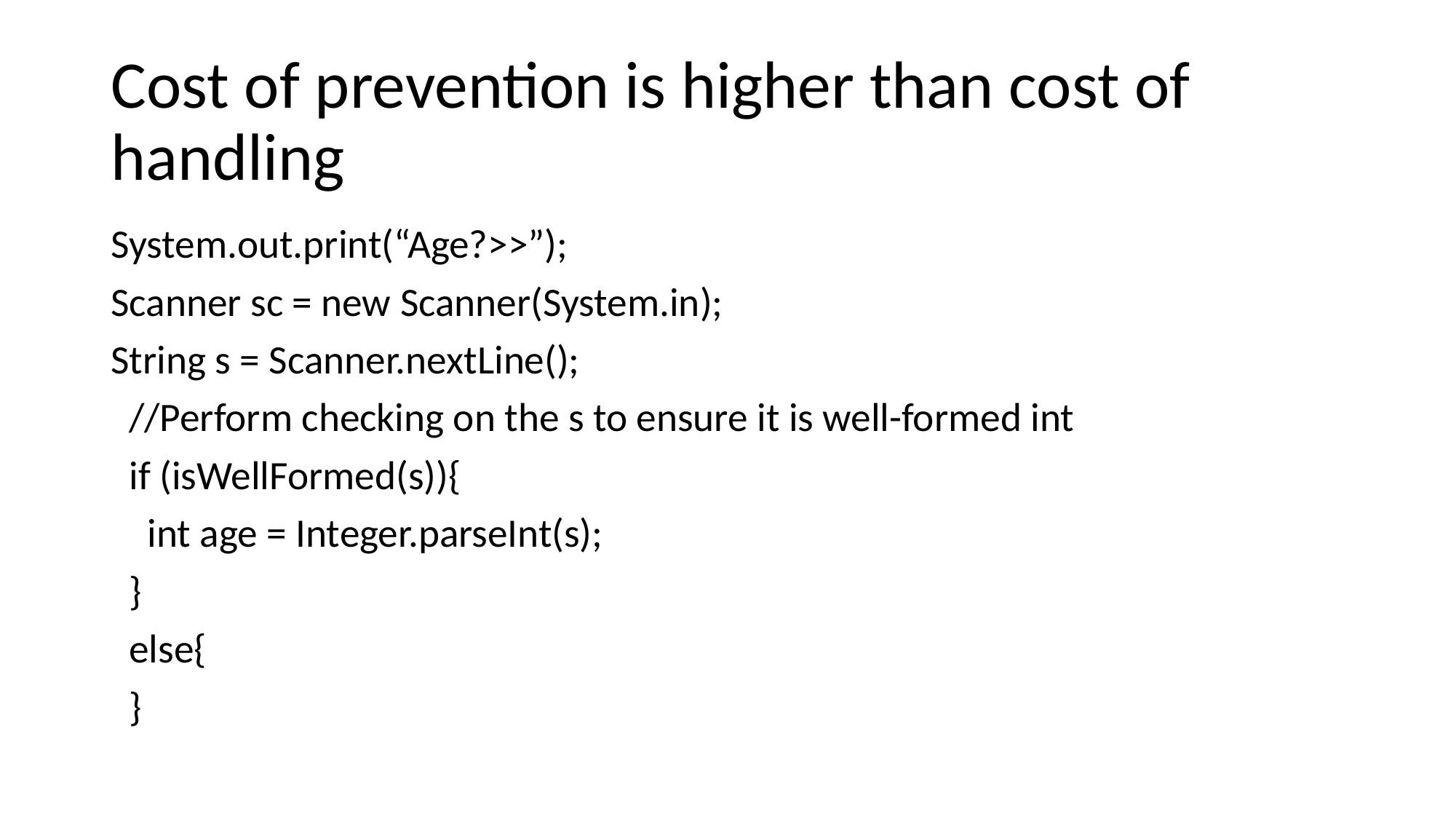

# Cost of prevention is higher than cost of handling
System.out.print(“Age?>>”);
Scanner sc = new Scanner(System.in);
String s = Scanner.nextLine();
  //Perform checking on the s to ensure it is well-formed int
  if (isWellFormed(s)){
    int age = Integer.parseInt(s);
  }
  else{
  }